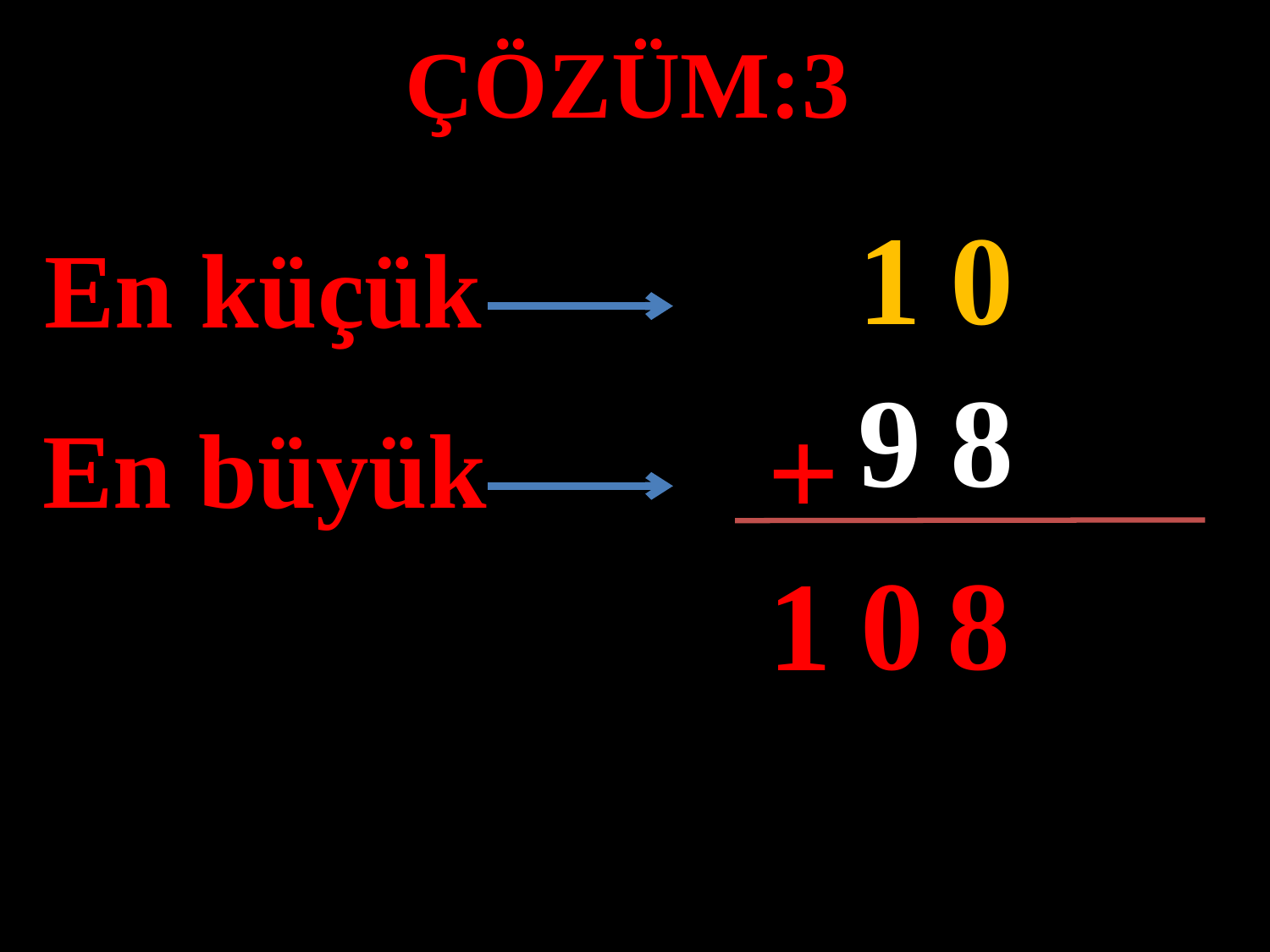

ÇÖZÜM:3
1
0
En küçük
#
8
9
+
En büyük
8
0
1